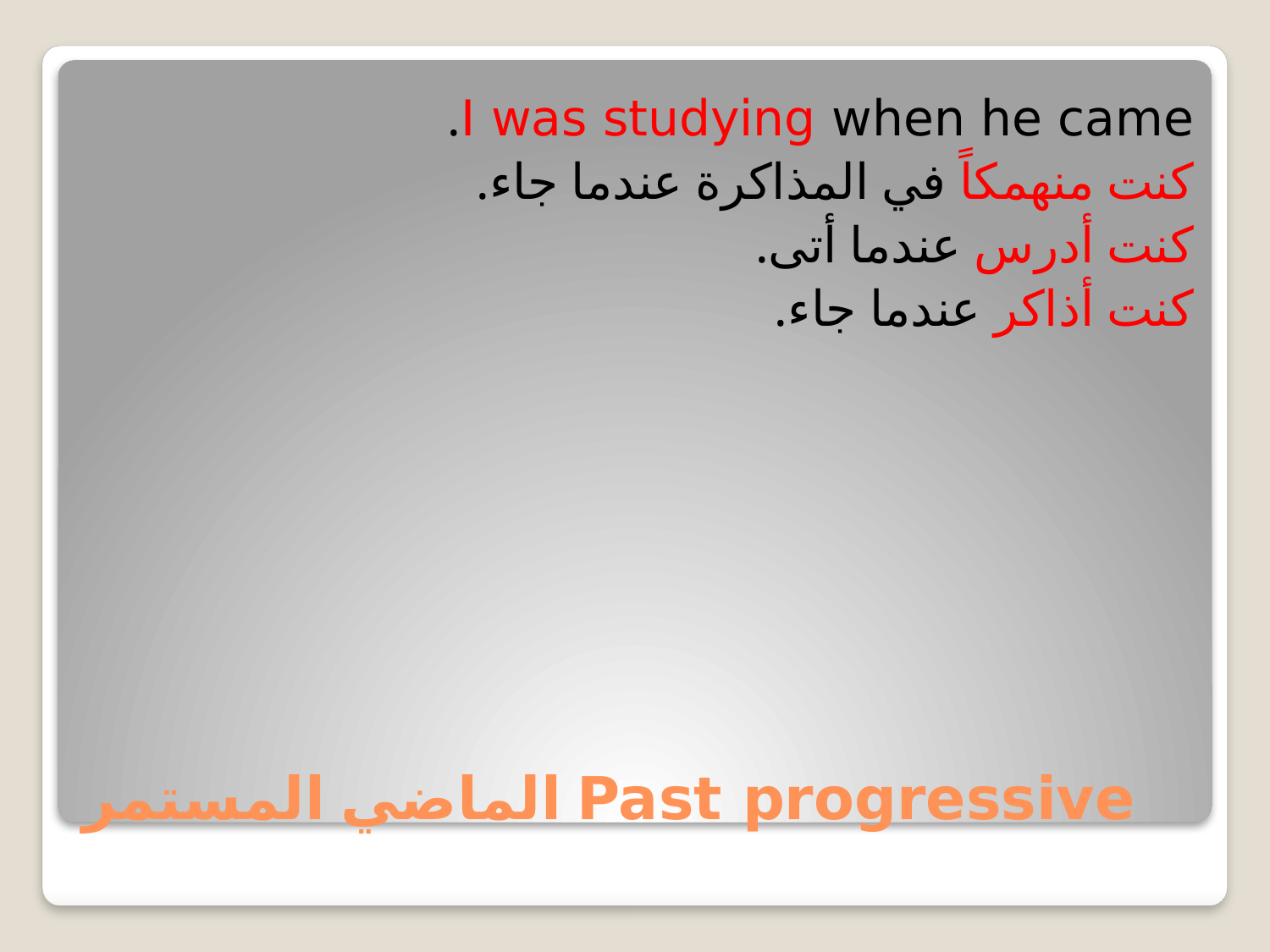

I was studying when he came.
كنت منهمكاً في المذاكرة عندما جاء.
كنت أدرس عندما أتى.
كنت أذاكر عندما جاء.

# Past progressive الماضي المستمر